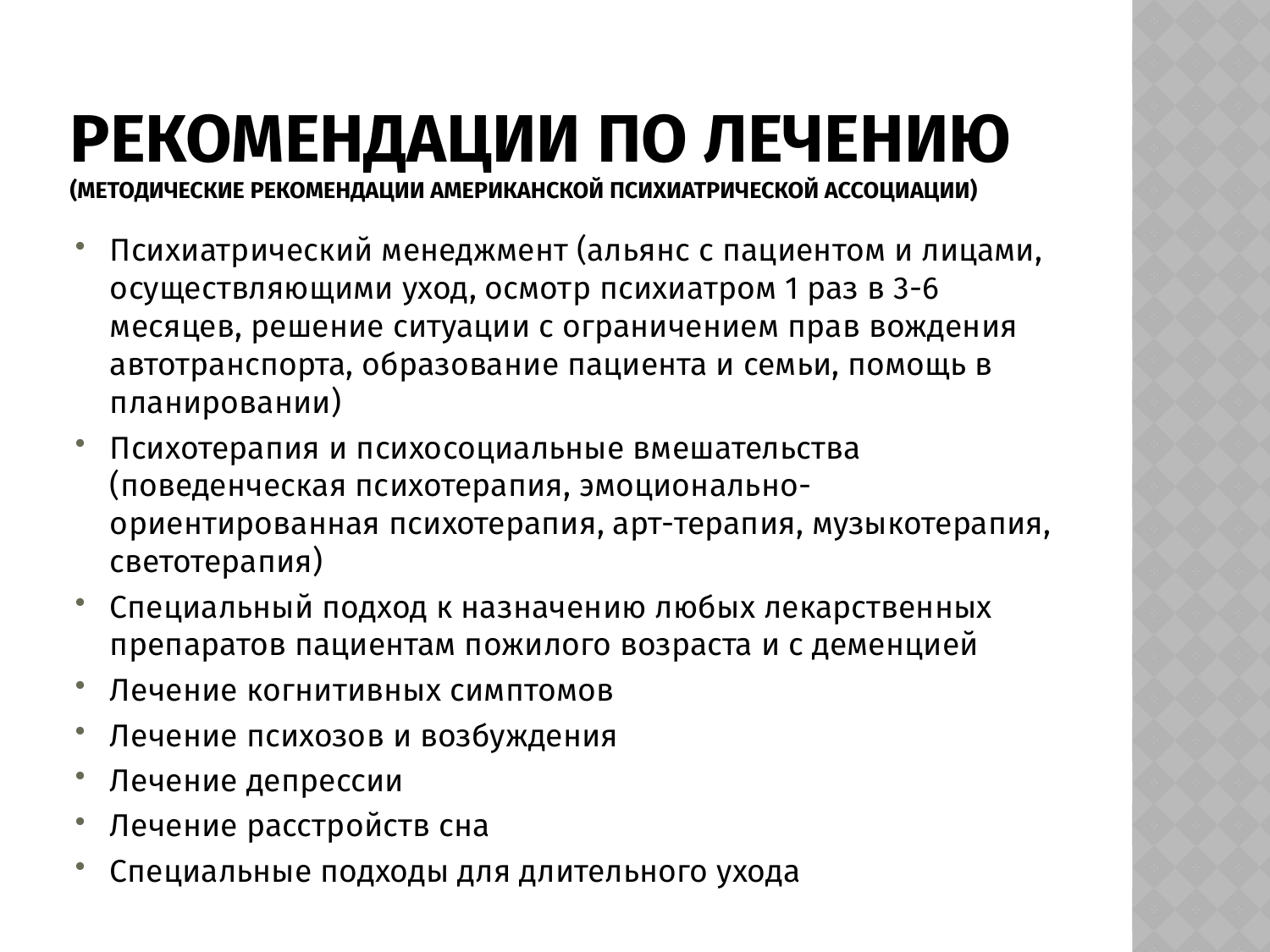

# Рекомендации по лечению (методические рекомендации американской психиатрической ассоциации)
Психиатрический менеджмент (альянс с пациентом и лицами, осуществляющими уход, осмотр психиатром 1 раз в 3-6 месяцев, решение ситуации с ограничением прав вождения автотранспорта, образование пациента и семьи, помощь в планировании)
Психотерапия и психосоциальные вмешательства (поведенческая психотерапия, эмоционально-ориентированная психотерапия, арт-терапия, музыкотерапия, светотерапия)
Специальный подход к назначению любых лекарственных препаратов пациентам пожилого возраста и с деменцией
Лечение когнитивных симптомов
Лечение психозов и возбуждения
Лечение депрессии
Лечение расстройств сна
Специальные подходы для длительного ухода